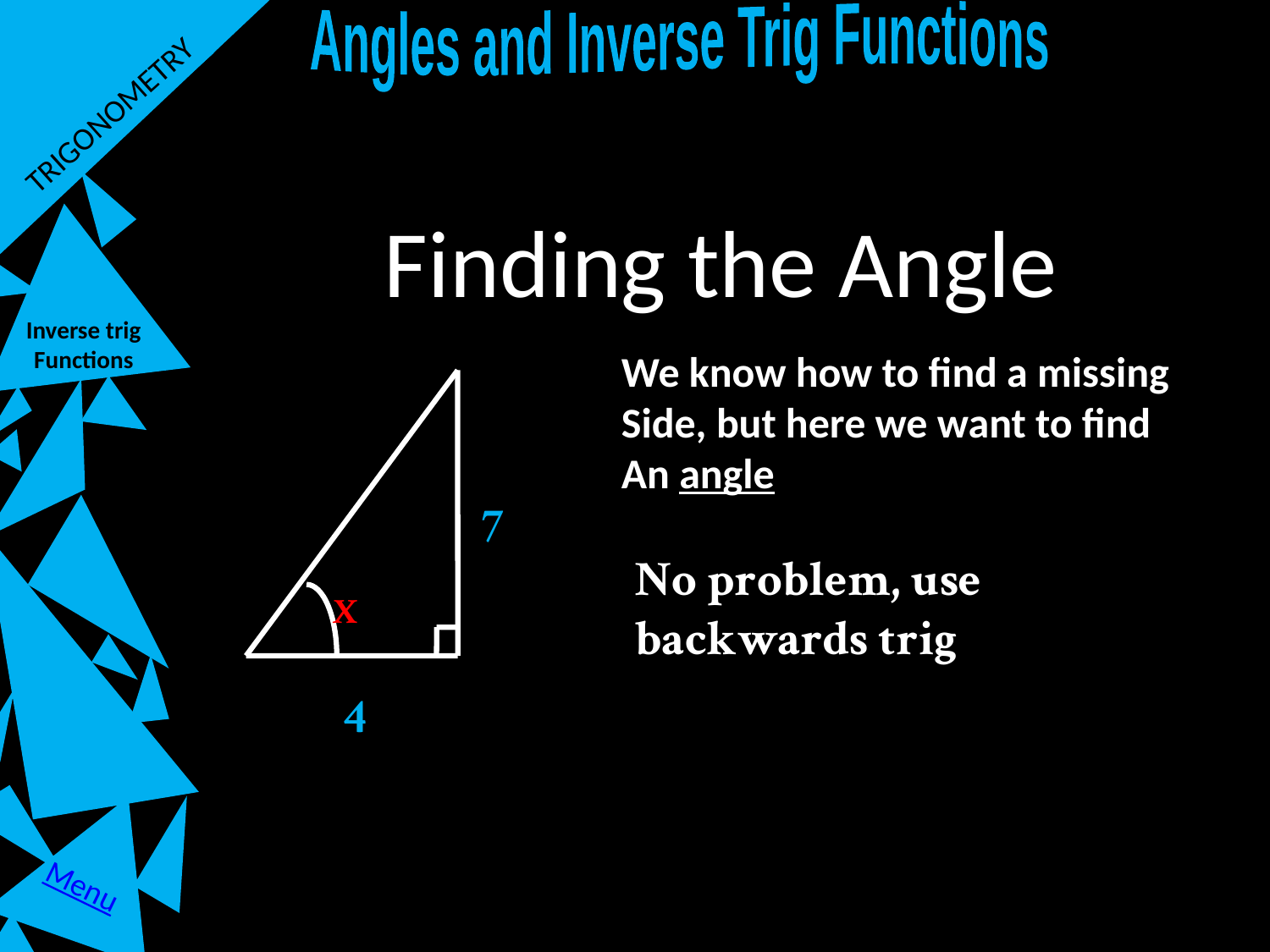

Angles and Inverse Trig Functions

TRIGONOMETRY
# Finding the Angle
Inverse trig Functions
We know how to find a missing
Side, but here we want to find
An angle

7
No problem, use
backwards trig
X
4
Menu